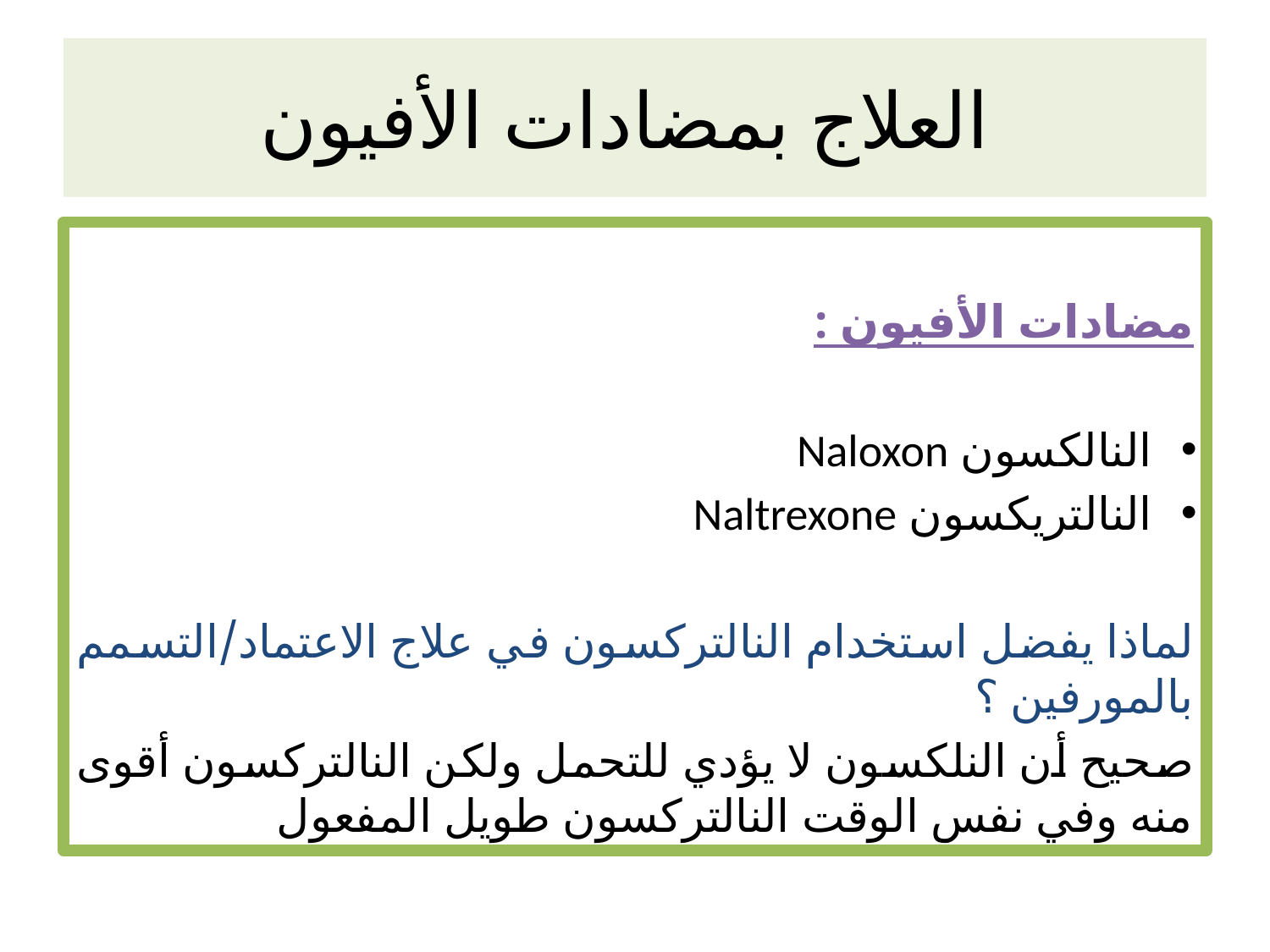

# العلاج بمضادات الأفيون

مضادات الأفيون :

النالكسون Naloxon
النالتريكسون Naltrexone

لماذا يفضل استخدام النالتركسون في علاج الاعتماد/التسمم بالمورفين ؟
صحيح أن النلكسون لا يؤدي للتحمل ولكن النالتركسون أقوى منه وفي نفس الوقت النالتركسون طويل المفعول